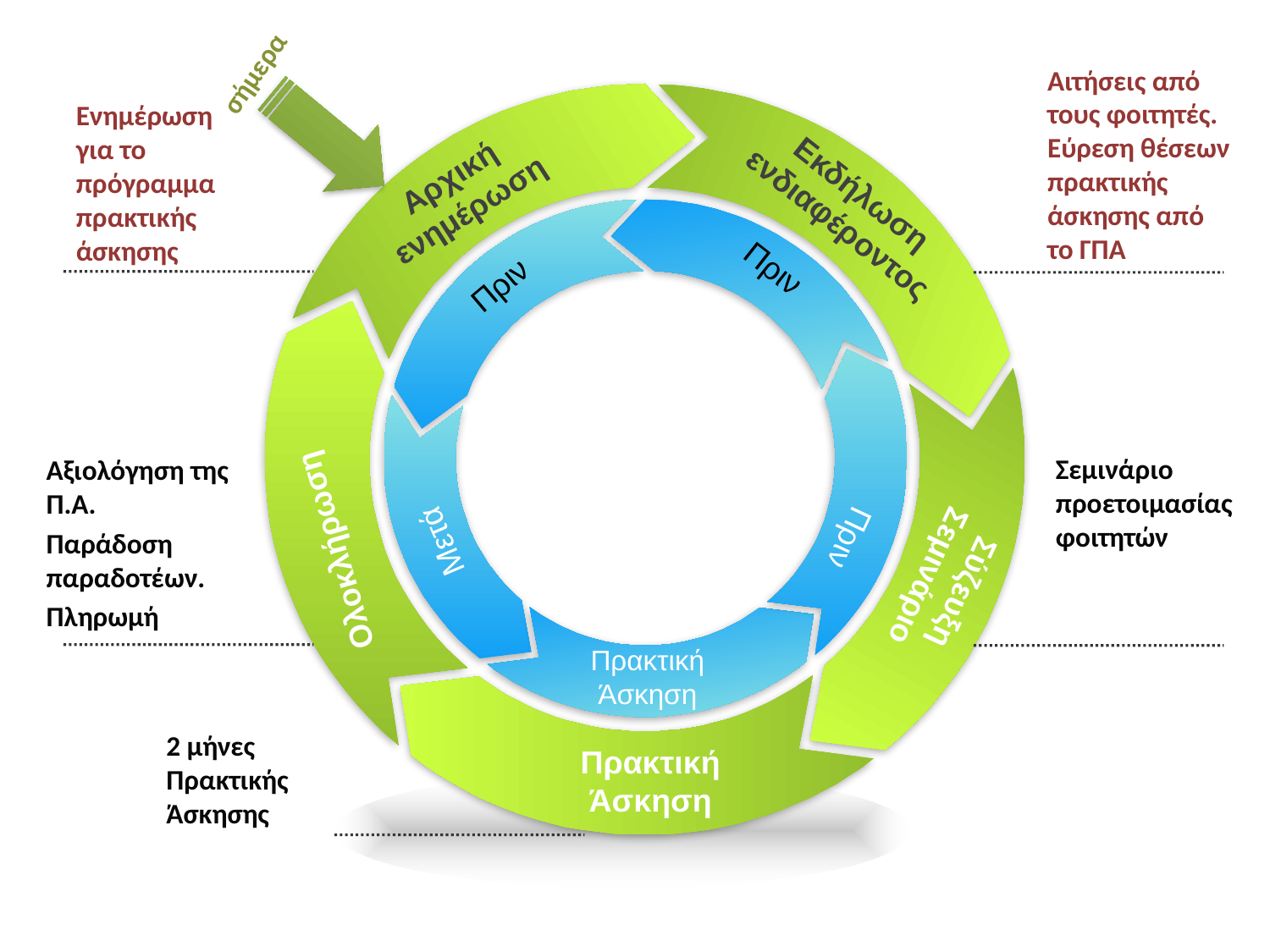

Ο ΚΥΚΛΟΣ ΤΗΣ ΠΡΑΚΤΙΚΗΣ ΑΣΚΗΣΗΣ
σήμερα
Αιτήσεις από τους φοιτητές. Εύρεση θέσεων πρακτικής άσκησης από το ΓΠΑ

Ενημέρωση για το πρόγραμμα πρακτικής άσκησης

Αρχική ενημέρωση
Εκδήλωση ενδιαφέροντος

Πριν
Πριν
Σεμινάριο προετοιμασίας φοιτητών
Αξιολόγηση της Π.Α.
Παράδοση παραδοτέων.
Πληρωμή
Πριν
Μετά

Ολοκλήρωση
Σύζευξη Σεμινάριο
Πρακτική Άσκηση

2 μήνες Πρακτικής Άσκησης
Πρακτική
Άσκηση